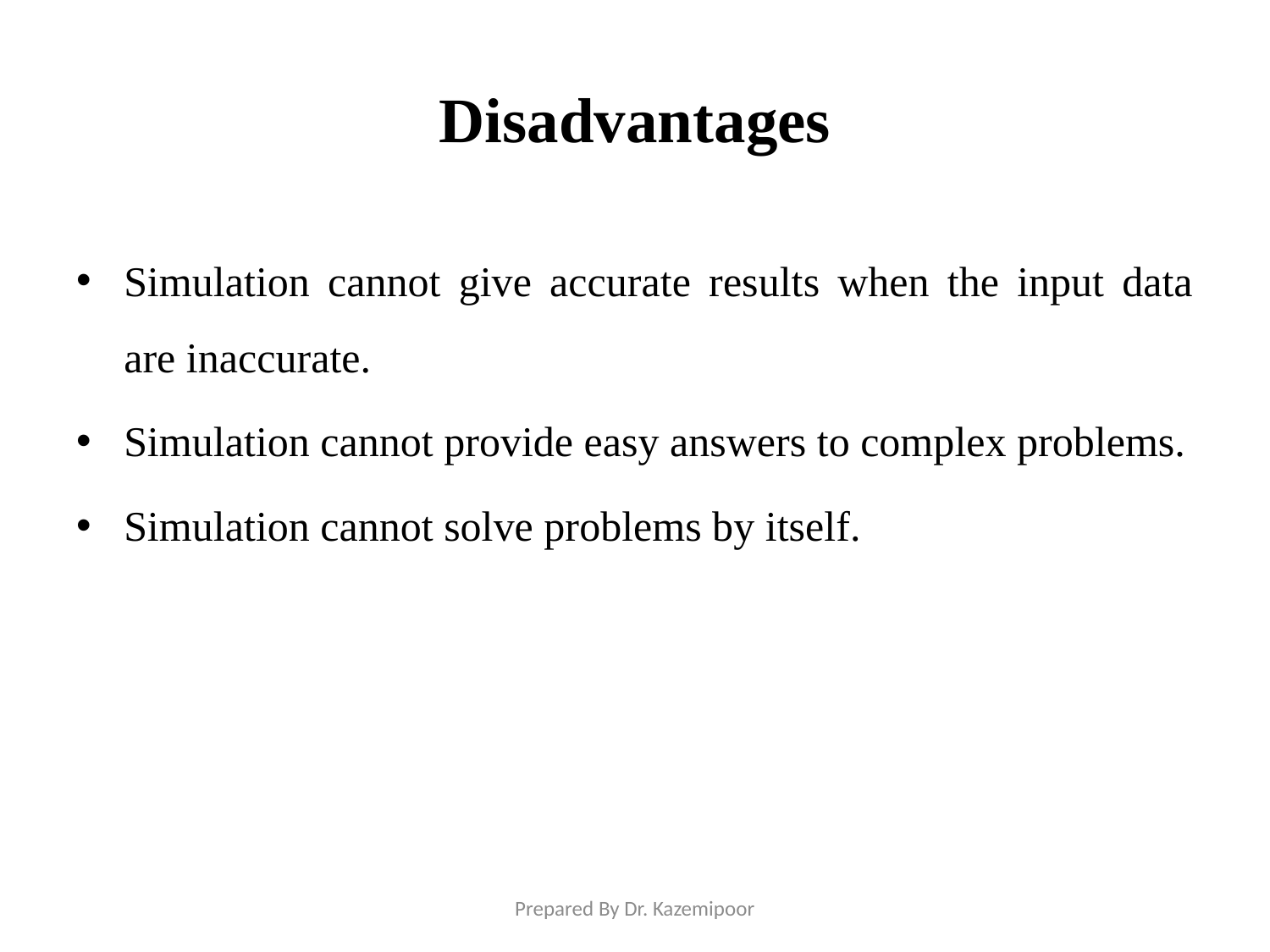

# Disadvantages
Simulation cannot give accurate results when the input data are inaccurate.
Simulation cannot provide easy answers to complex problems.
Simulation cannot solve problems by itself.
Prepared By Dr. Kazemipoor